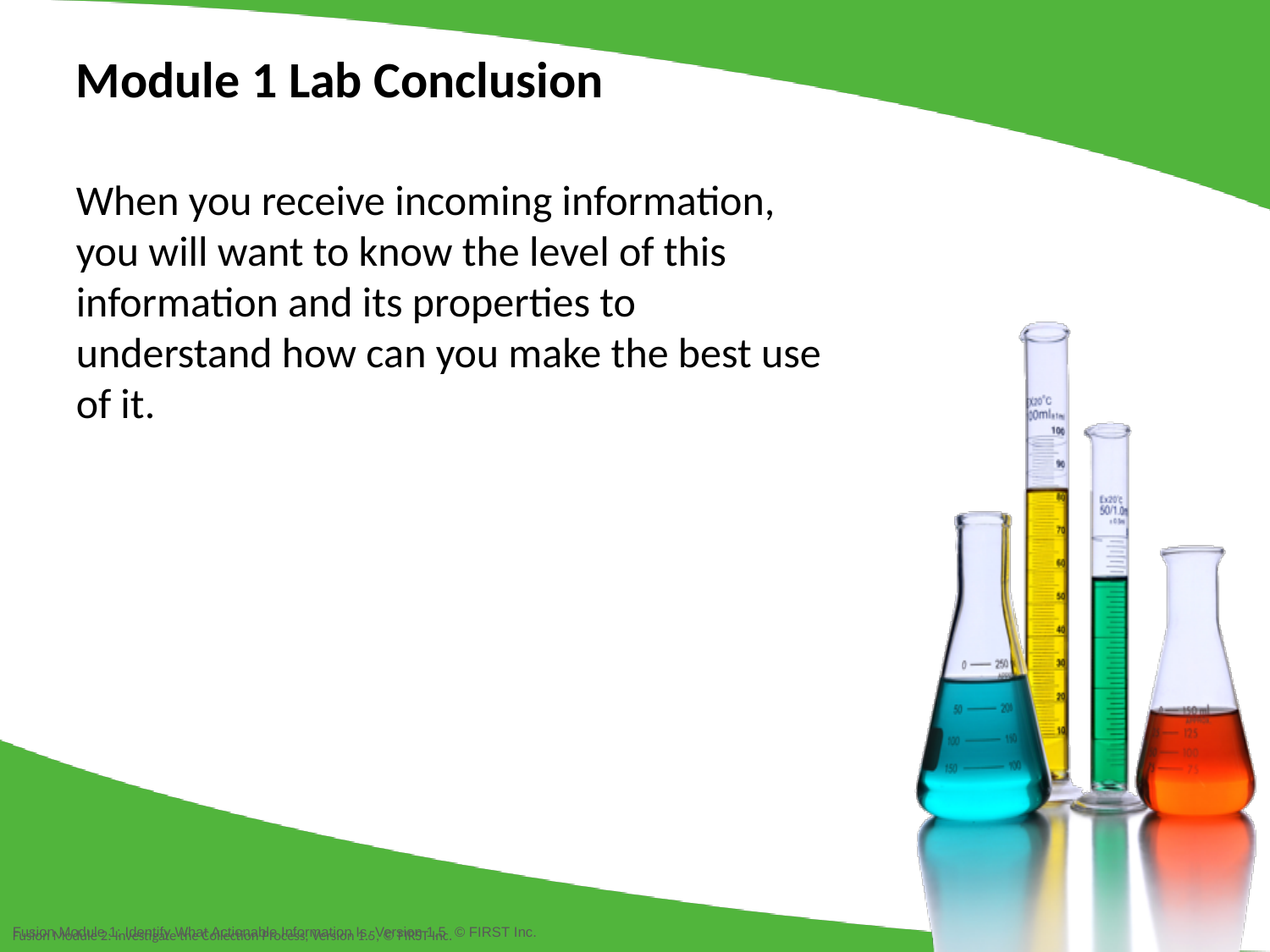

Module 1 Lab Conclusion
When you receive incoming information, you will want to know the level of this information and its properties to understand how can you make the best use of it.